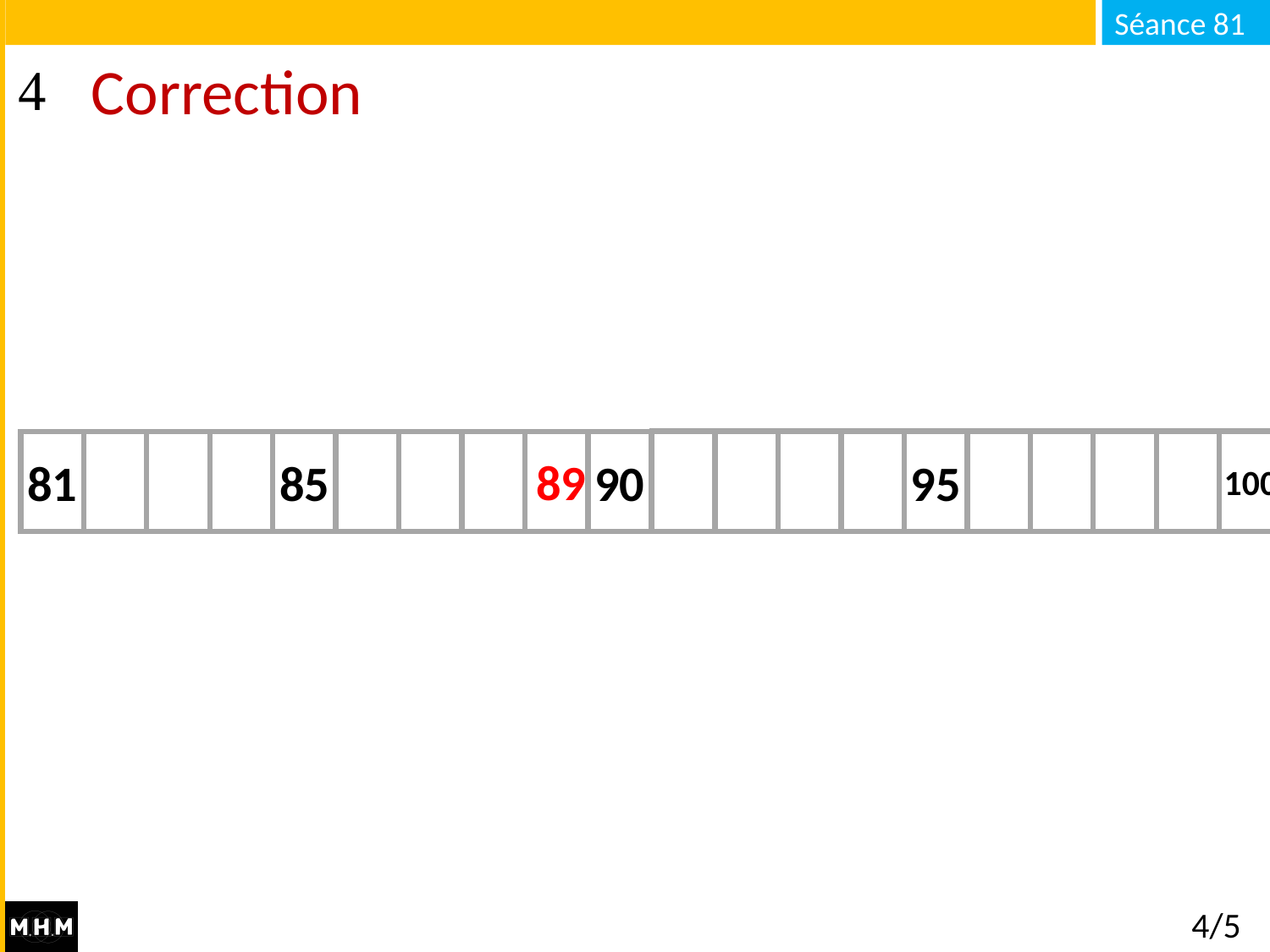

# Correction

95

100

81

85

90

89
4/5